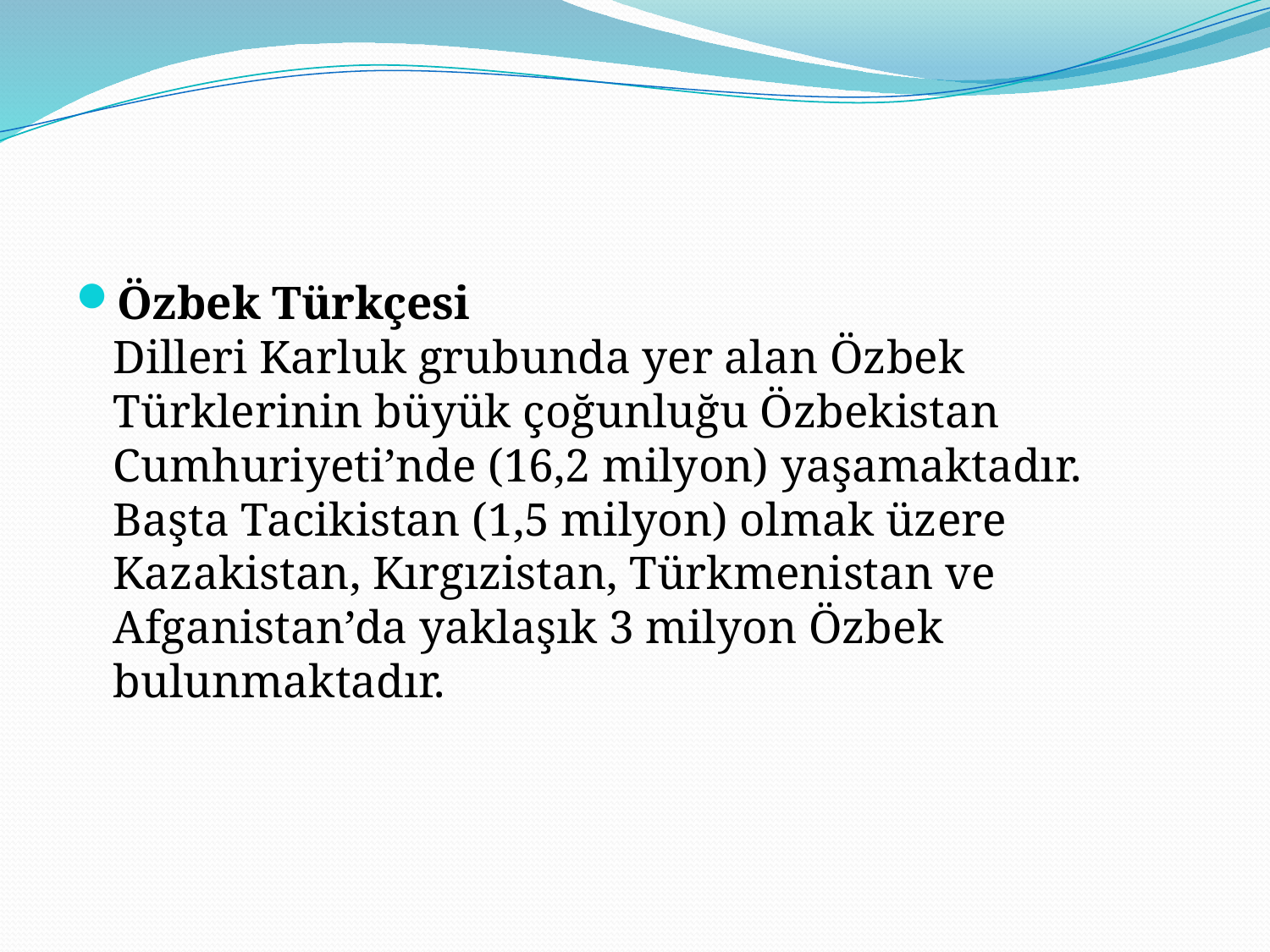

Özbek Türkçesi
Dilleri Karluk grubunda yer alan Özbek Türklerinin büyük çoğunluğu Özbekistan Cumhuriyeti’nde (16,2 milyon) yaşamaktadır. Başta Tacikistan (1,5 milyon) olmak üzere Kazakistan, Kırgızistan, Türkmenistan ve Afganistan’da yaklaşık 3 milyon Özbek bulunmaktadır.